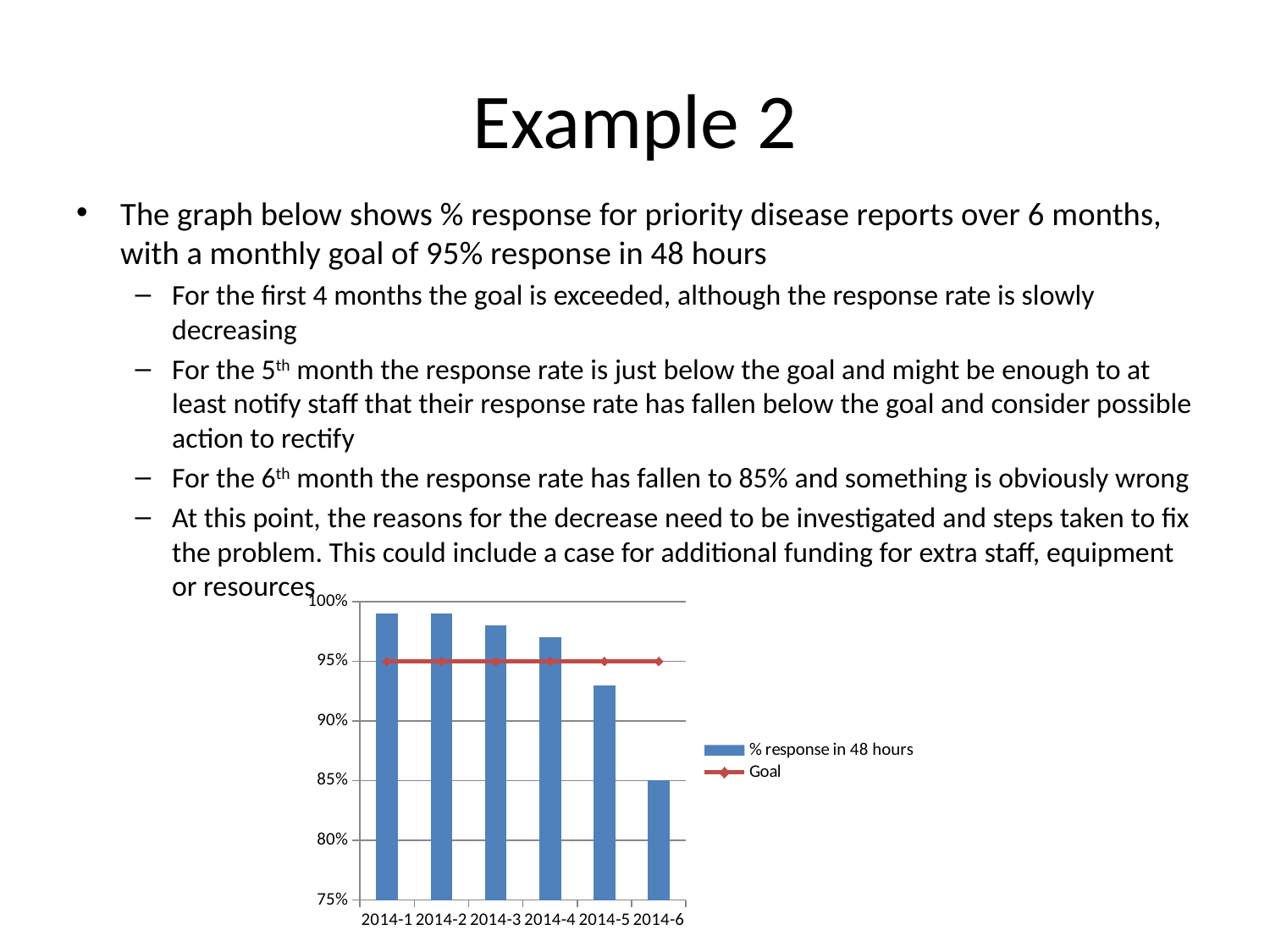

# Example 2
The graph below shows % response for priority disease reports over 6 months, with a monthly goal of 95% response in 48 hours
For the first 4 months the goal is exceeded, although the response rate is slowly decreasing
For the 5th month the response rate is just below the goal and might be enough to at least notify staff that their response rate has fallen below the goal and consider possible action to rectify
For the 6th month the response rate has fallen to 85% and something is obviously wrong
At this point, the reasons for the decrease need to be investigated and steps taken to fix the problem. This could include a case for additional funding for extra staff, equipment or resources

### Chart

| Category | % response in 48 hours | Goal |
|---|---|---|
| 2014-1 | 0.99 | 0.95 |
| 2014-2 | 0.99 | 0.95 |
| 2014-3 | 0.98 | 0.95 |
| 2014-4 | 0.97 | 0.95 |
| 2014-5 | 0.93 | 0.95 |
| 2014-6 | 0.85 | 0.95 |